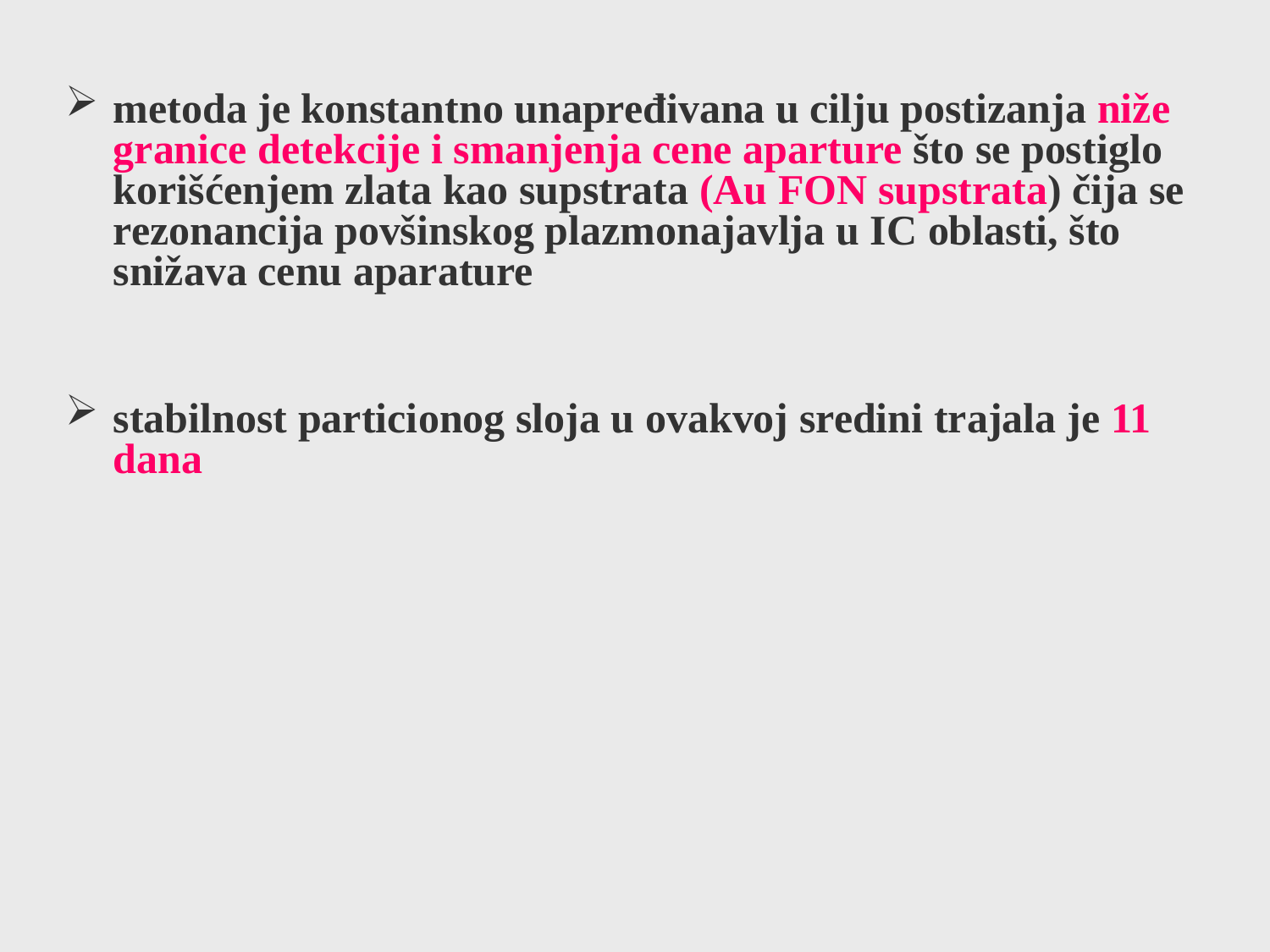

metoda je konstantno unapređivana u cilju postizanja niže granice detekcije i smanjenja cene aparture što se postiglo korišćenjem zlata kao supstrata (Au FON supstrata) čija se rezonancija povšinskog plazmonajavlja u IC oblasti, što snižava cenu aparature

stabilnost particionog sloja u ovakvoj sredini trajala je 11 dana